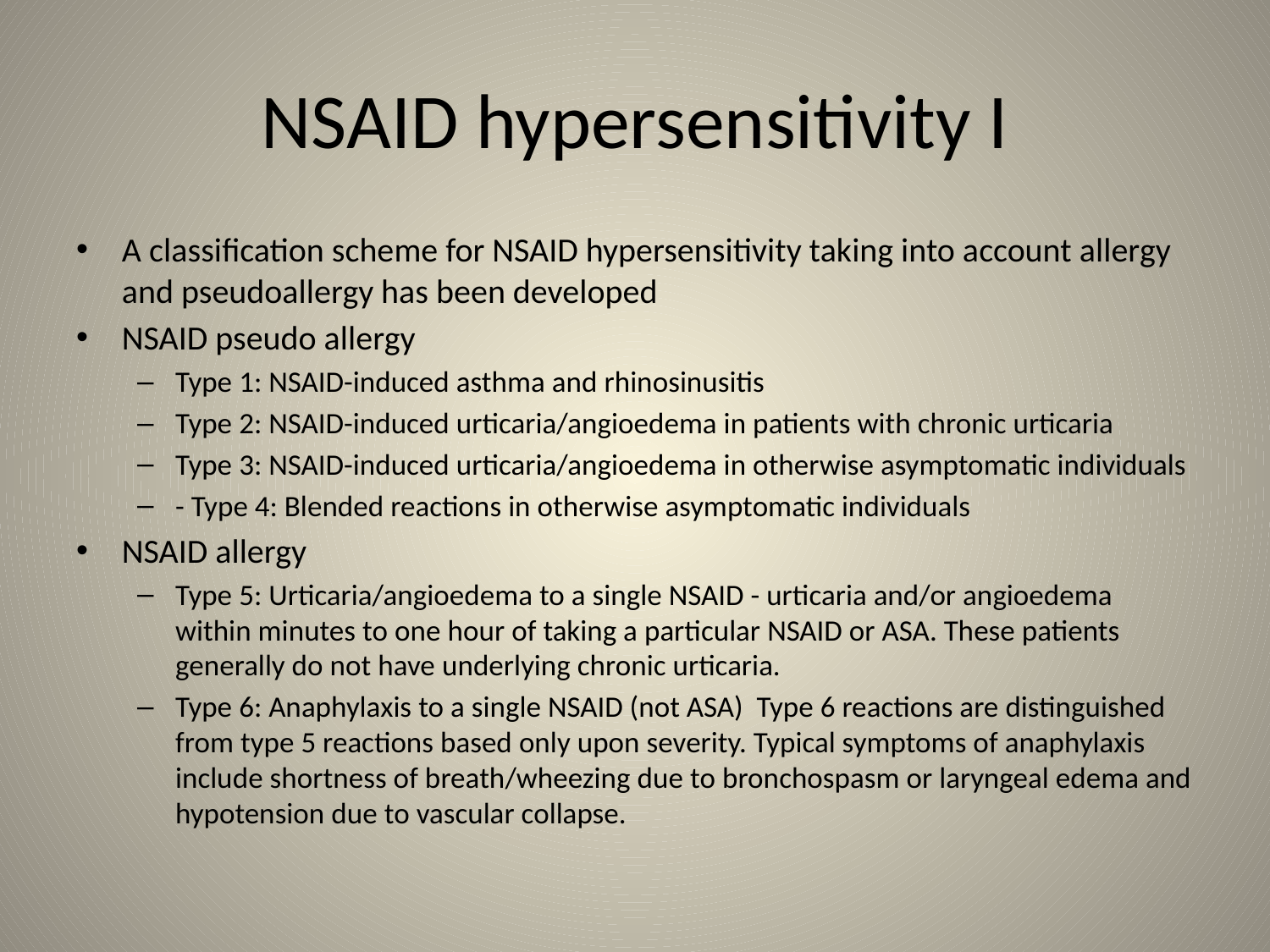

# NSAID hypersensitivity I
A classification scheme for NSAID hypersensitivity taking into account allergy and pseudoallergy has been developed
NSAID pseudo allergy
Type 1: NSAID-induced asthma and rhinosinusitis
Type 2: NSAID-induced urticaria/angioedema in patients with chronic urticaria
Type 3: NSAID-induced urticaria/angioedema in otherwise asymptomatic individuals
- Type 4: Blended reactions in otherwise asymptomatic individuals
NSAID allergy
Type 5: Urticaria/angioedema to a single NSAID - urticaria and/or angioedema within minutes to one hour of taking a particular NSAID or ASA. These patients generally do not have underlying chronic urticaria.
Type 6: Anaphylaxis to a single NSAID (not ASA)  Type 6 reactions are distinguished from type 5 reactions based only upon severity. Typical symptoms of anaphylaxis include shortness of breath/wheezing due to bronchospasm or laryngeal edema and hypotension due to vascular collapse.